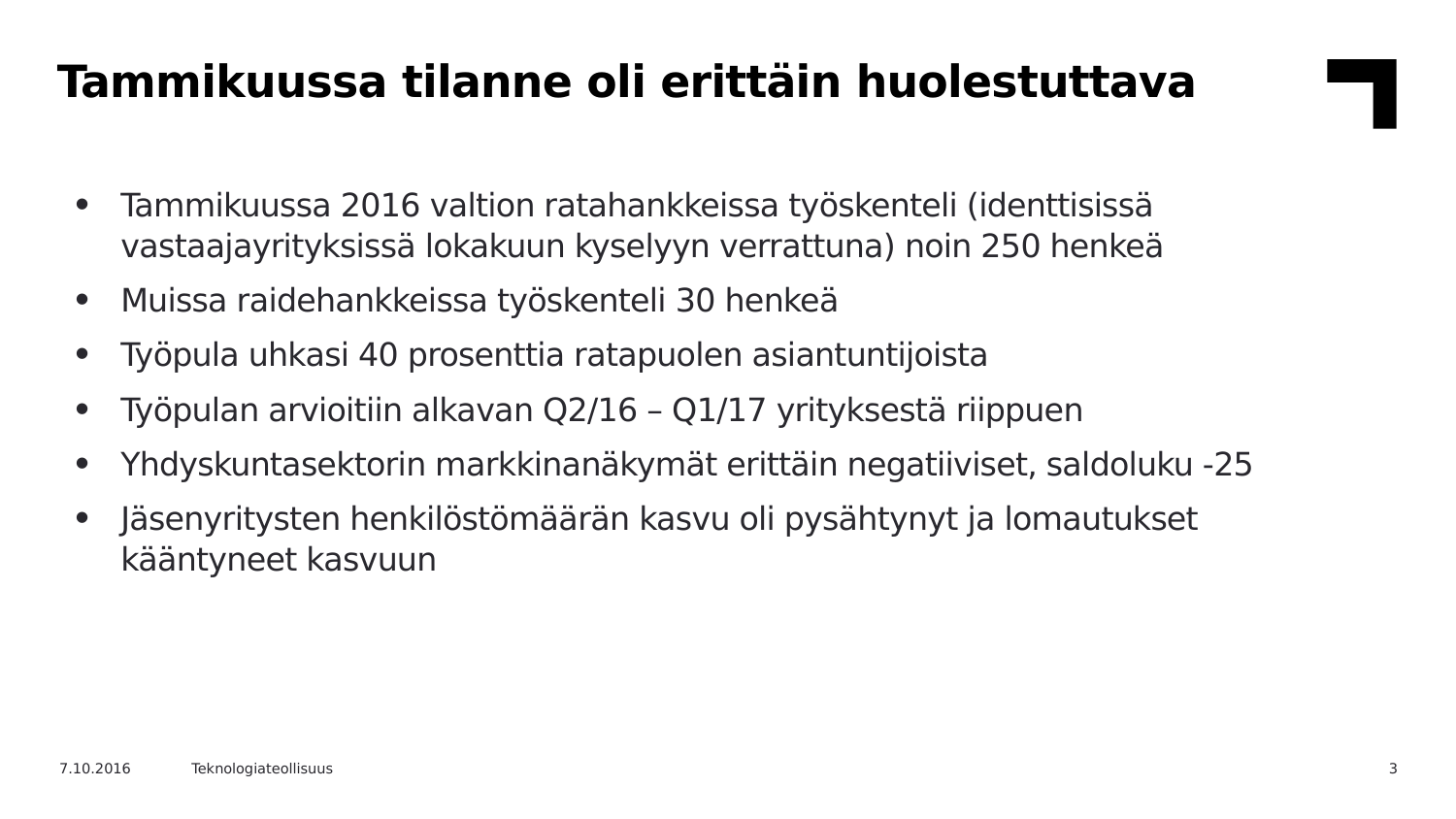

Tammikuussa tilanne oli erittäin huolestuttava
Tammikuussa 2016 valtion ratahankkeissa työskenteli (identtisissä vastaajayrityksissä lokakuun kyselyyn verrattuna) noin 250 henkeä
Muissa raidehankkeissa työskenteli 30 henkeä
Työpula uhkasi 40 prosenttia ratapuolen asiantuntijoista
Työpulan arvioitiin alkavan Q2/16 – Q1/17 yrityksestä riippuen
Yhdyskuntasektorin markkinanäkymät erittäin negatiiviset, saldoluku -25
Jäsenyritysten henkilöstömäärän kasvu oli pysähtynyt ja lomautukset kääntyneet kasvuun

7.10.2016
Teknologiateollisuus
3